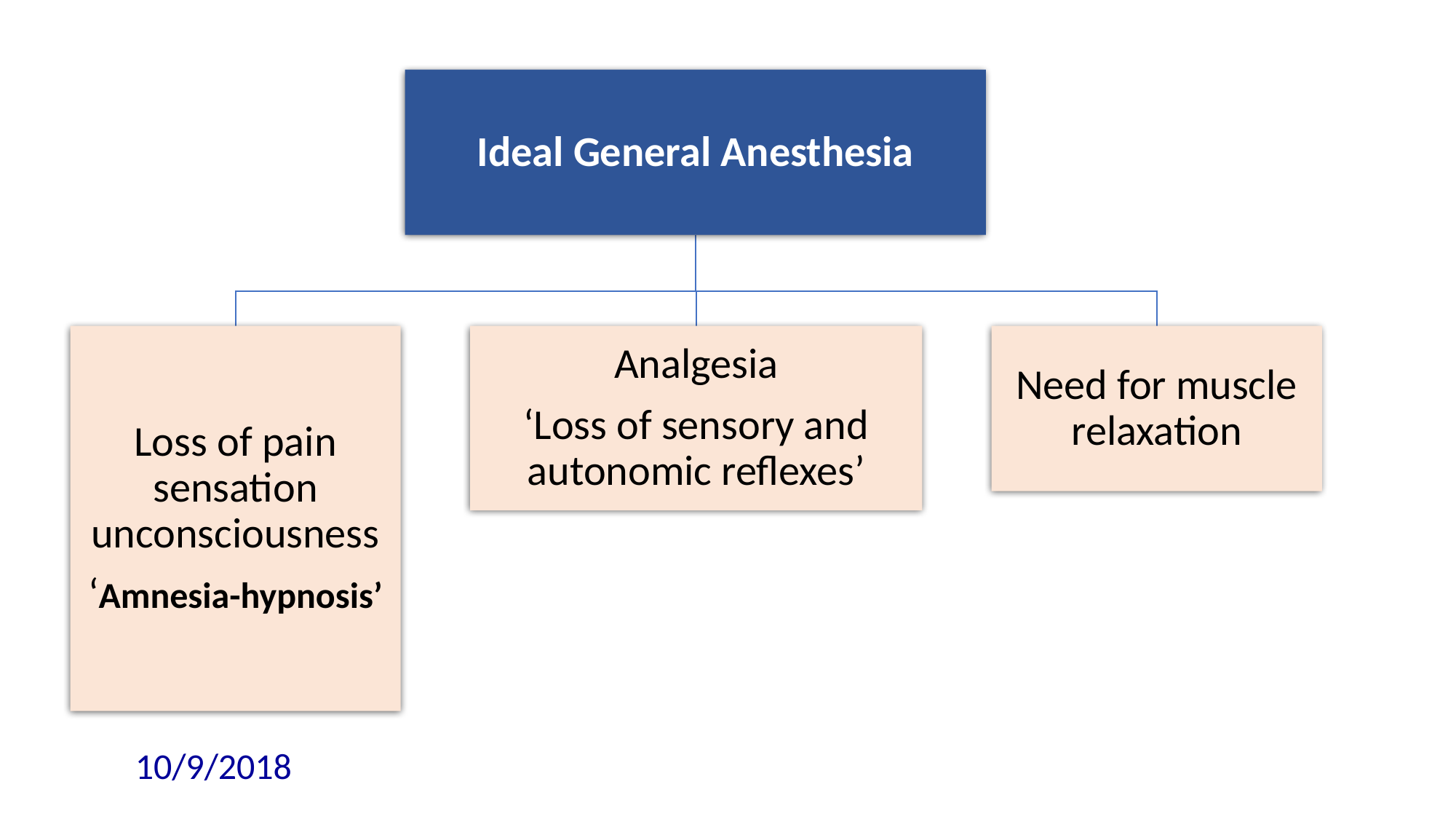

Ideal General Anesthesia
Loss of pain sensation unconsciousness
‘Amnesia-hypnosis’
Analgesia
‘Loss of sensory and autonomic reflexes’
Need for muscle relaxation
10/9/2018